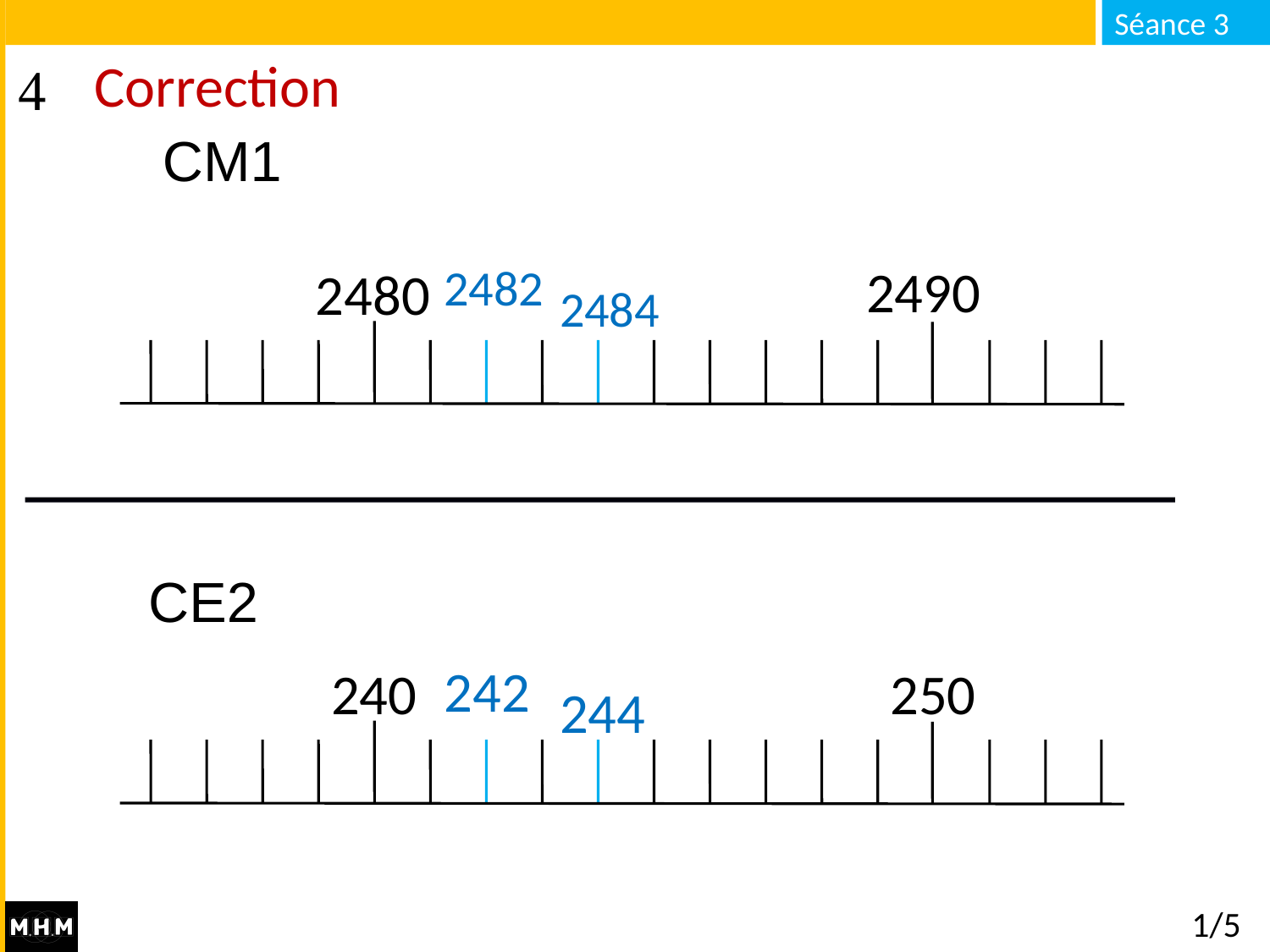

# Correction
CM1
2490
2482
2480
2484

CE2
242
240
250
244
1/5